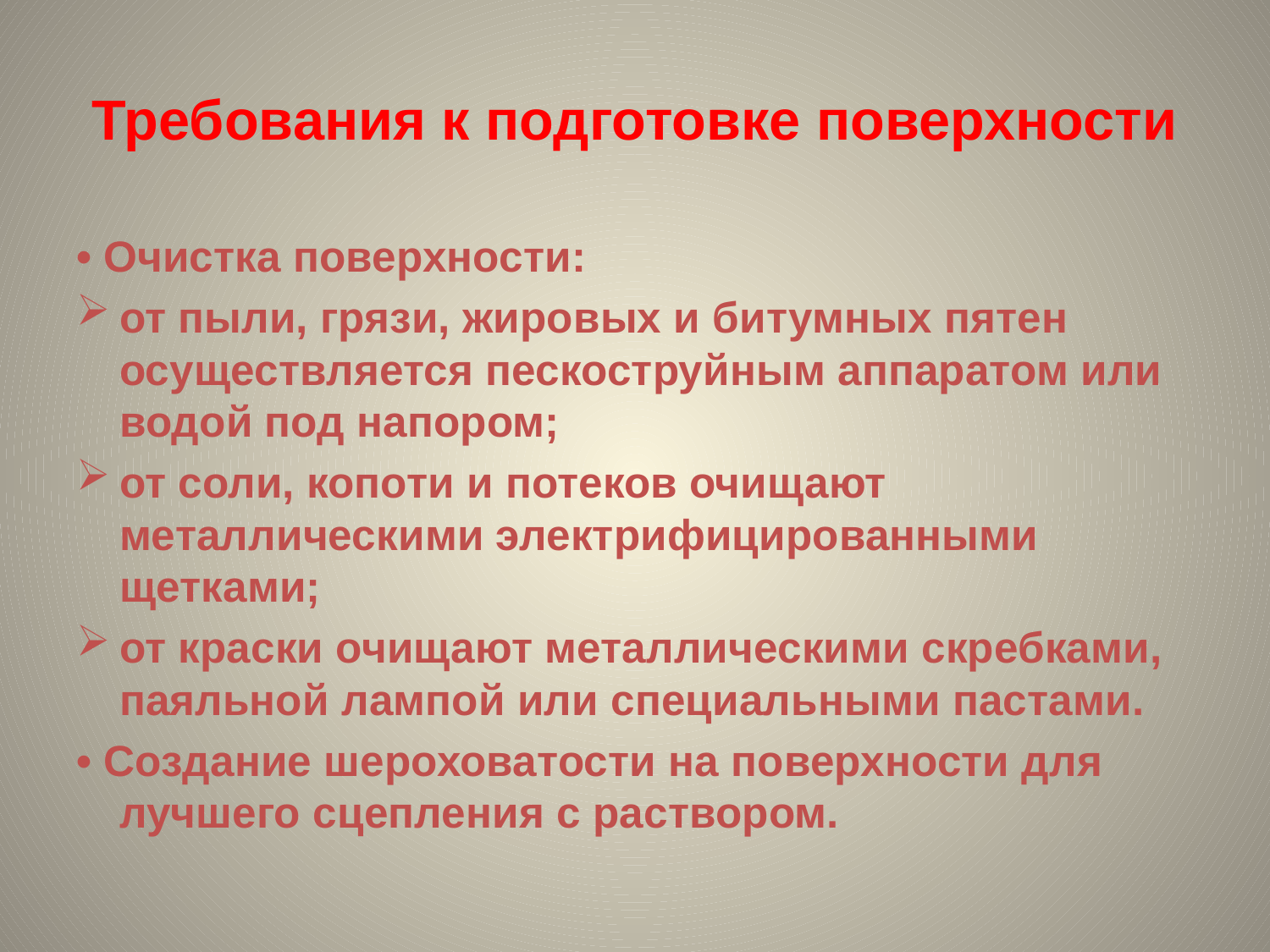

# Требования к подготовке поверхности
• Очистка поверхности:
от пыли, грязи, жировых и битумных пятен осуществляется пескоструйным аппаратом или водой под напором;
от соли, копоти и потеков очищают металлическими электрифицированными щетками;
от краски очищают металлическими скребками, паяльной лампой или специальными пастами.
• Создание шероховатости на поверхности для лучшего сцепления с раствором.